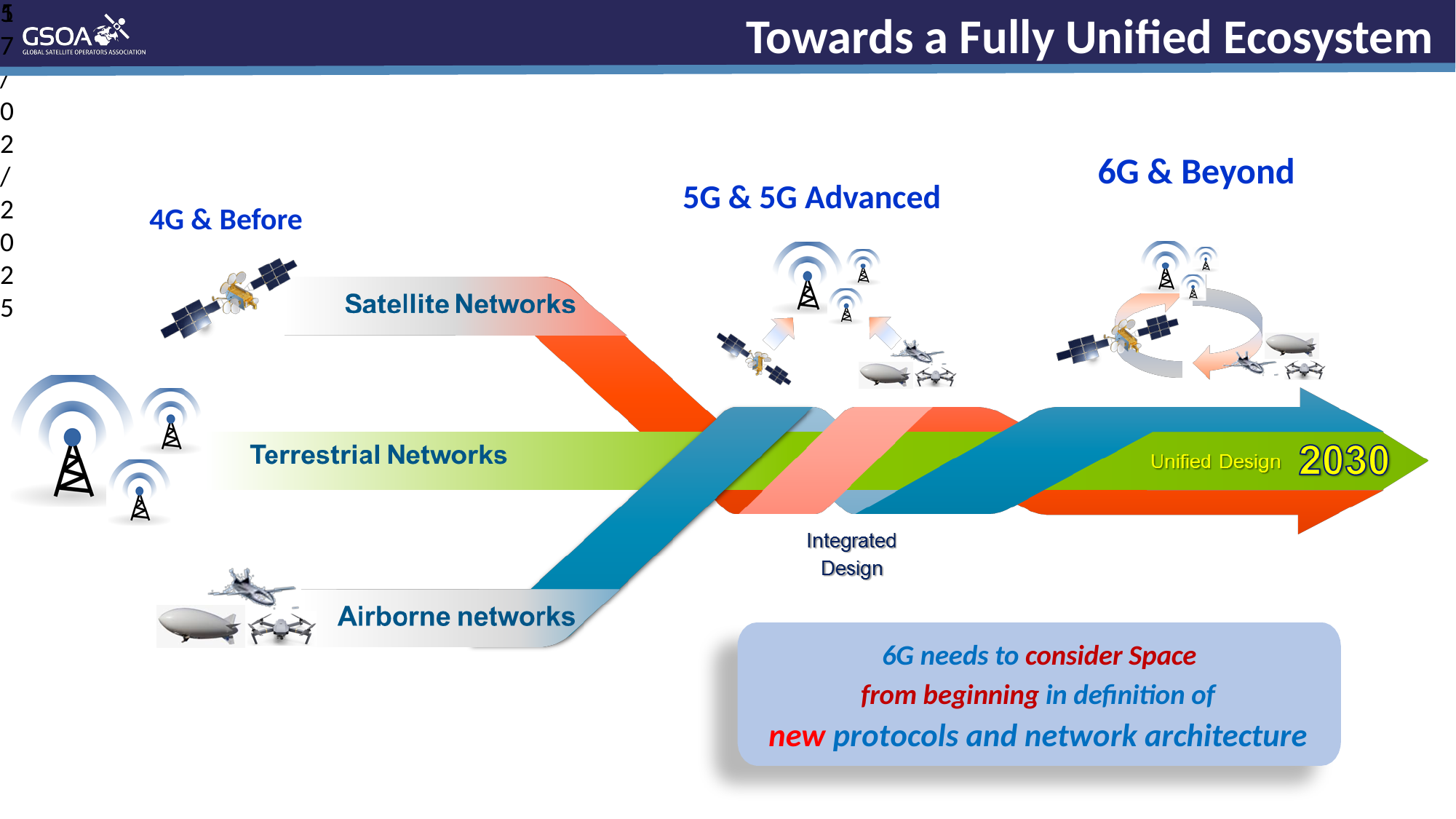

Towards a Fully Unified Ecosystem

6G & Beyond
5G & 5G Advanced
4G & Before

6G needs to consider Space
from beginning in definition of
new protocols and network architecture